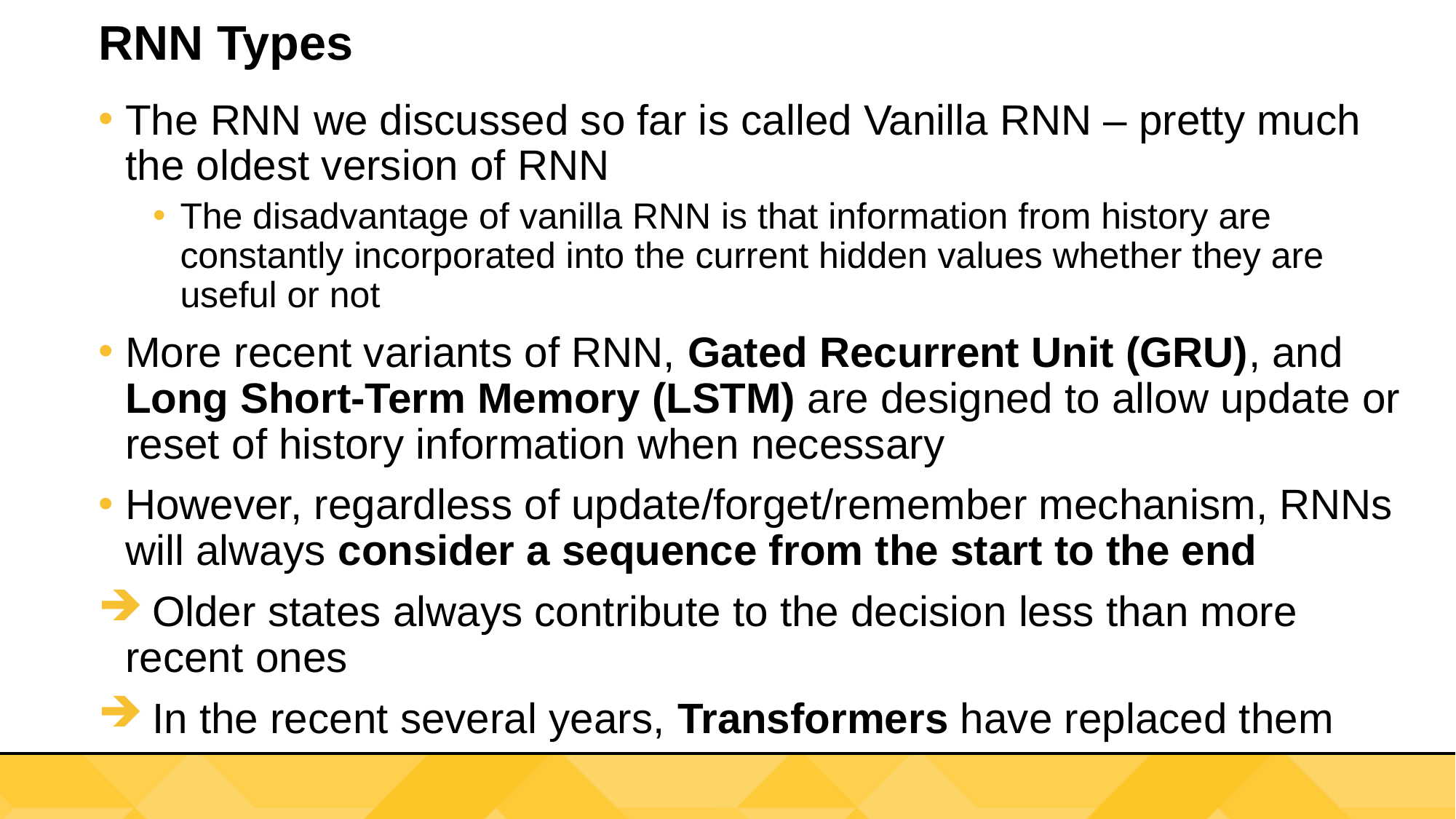

# RNN Types
The RNN we discussed so far is called Vanilla RNN – pretty much the oldest version of RNN
The disadvantage of vanilla RNN is that information from history are constantly incorporated into the current hidden values whether they are useful or not
More recent variants of RNN, Gated Recurrent Unit (GRU), and Long Short-Term Memory (LSTM) are designed to allow update or reset of history information when necessary
However, regardless of update/forget/remember mechanism, RNNs will always consider a sequence from the start to the end
 Older states always contribute to the decision less than more recent ones
 In the recent several years, Transformers have replaced them